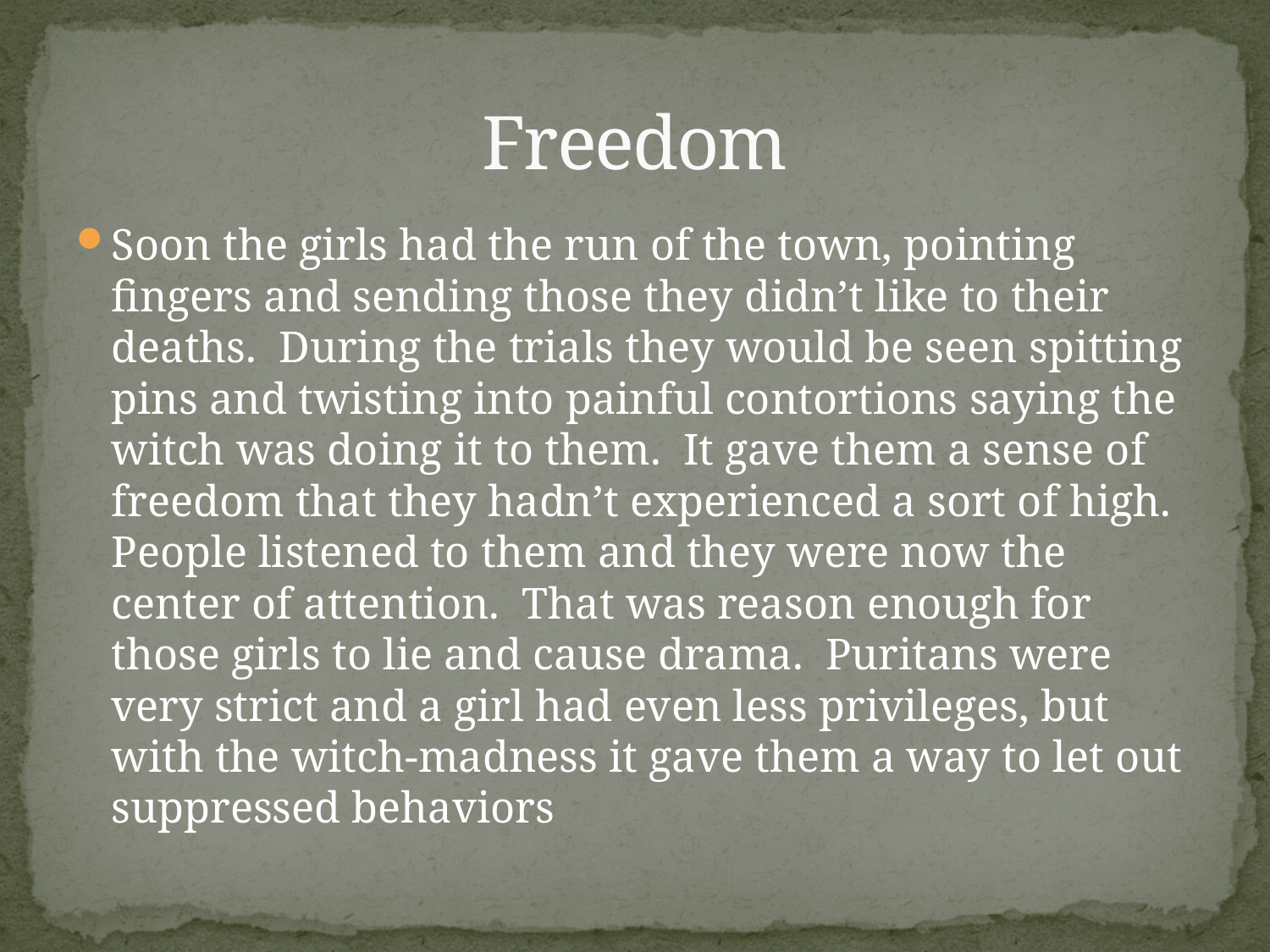

# Freedom
Soon the girls had the run of the town, pointing fingers and sending those they didn’t like to their deaths.  During the trials they would be seen spitting pins and twisting into painful contortions saying the witch was doing it to them.  It gave them a sense of freedom that they hadn’t experienced a sort of high.  People listened to them and they were now the center of attention.  That was reason enough for those girls to lie and cause drama.  Puritans were very strict and a girl had even less privileges, but with the witch-madness it gave them a way to let out suppressed behaviors